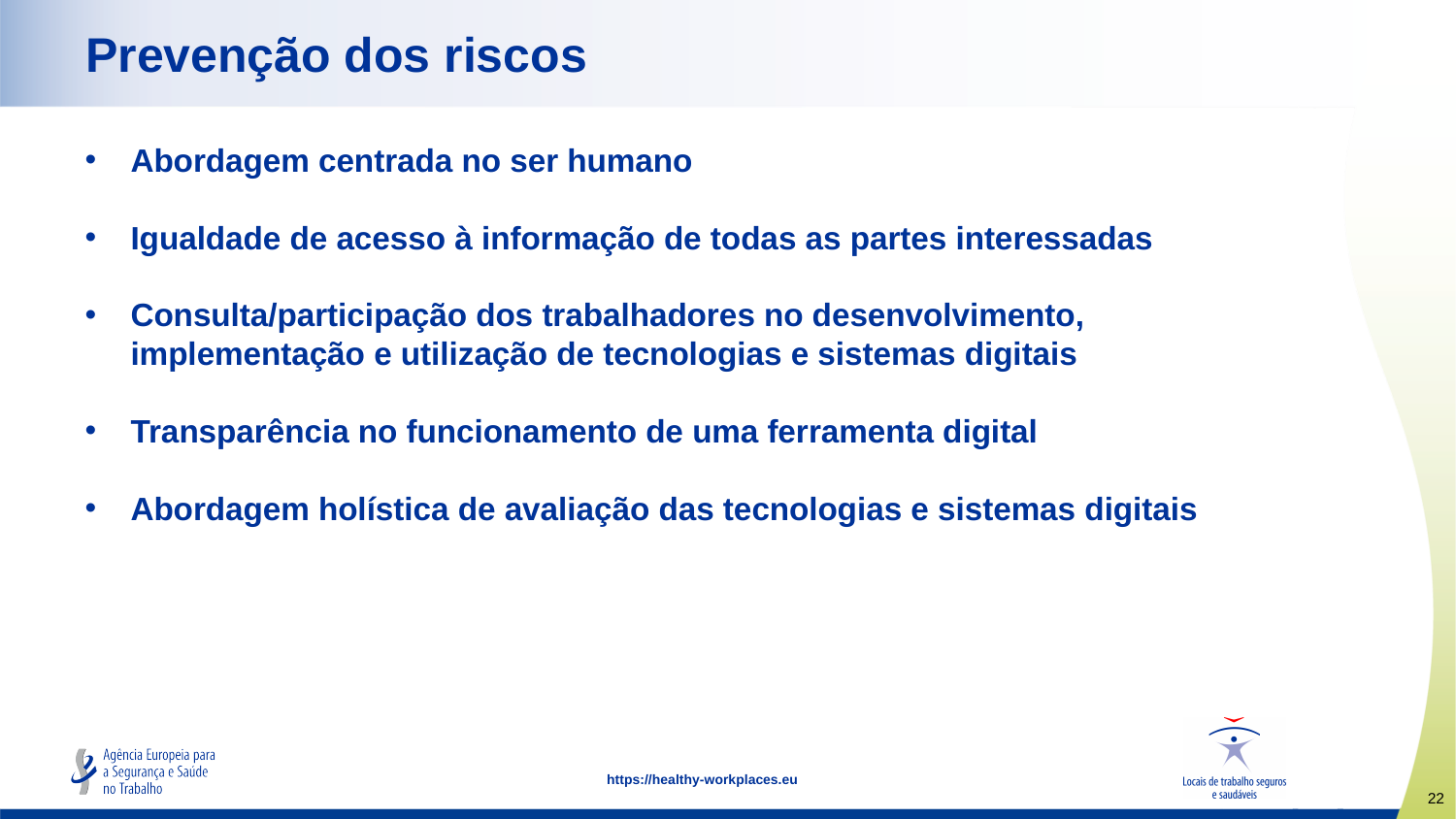

# Prevenção dos riscos
Abordagem centrada no ser humano

Igualdade de acesso à informação de todas as partes interessadas

Consulta/participação dos trabalhadores no desenvolvimento, implementação e utilização de tecnologias e sistemas digitais

Transparência no funcionamento de uma ferramenta digital

Abordagem holística de avaliação das tecnologias e sistemas digitais